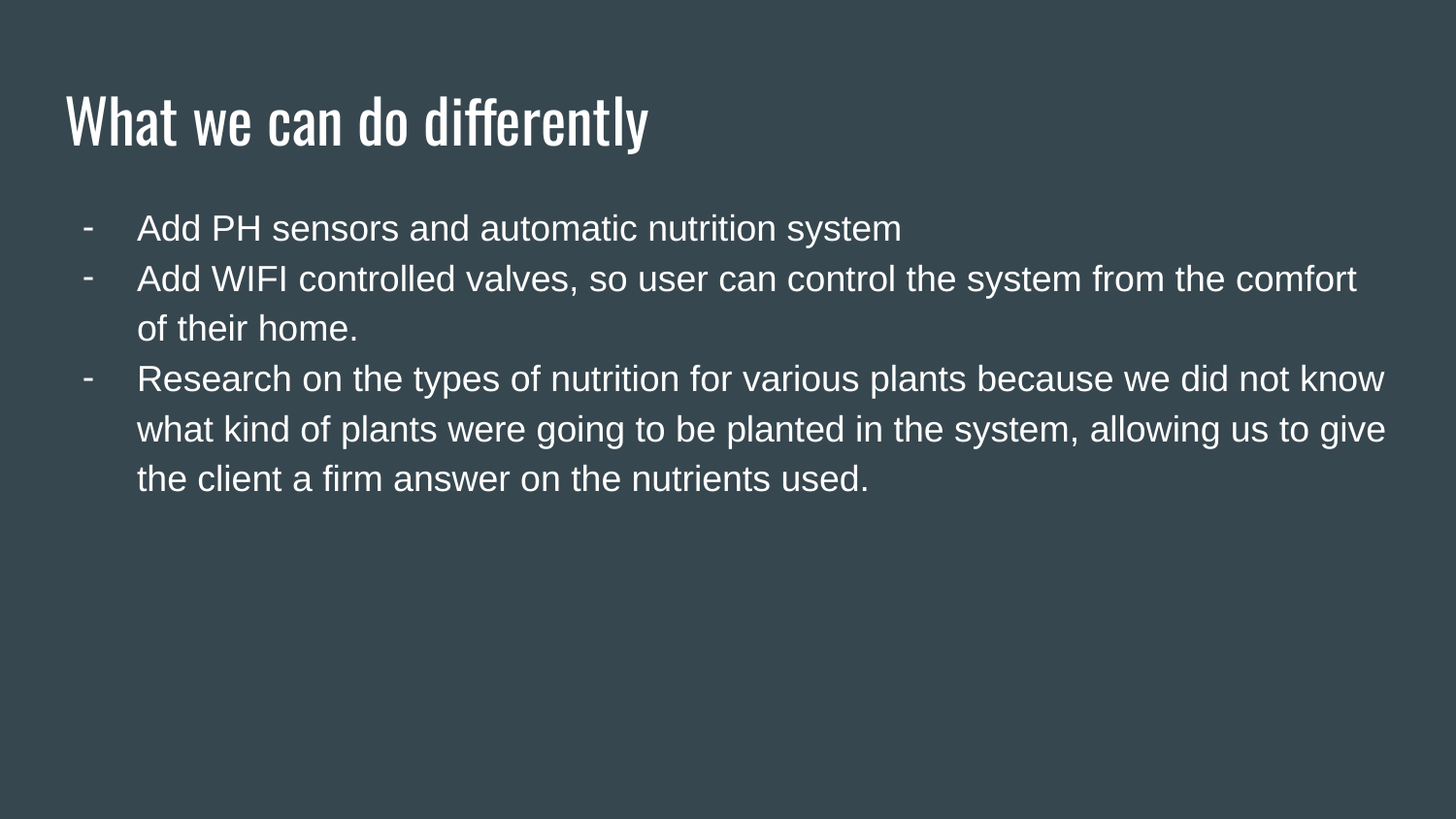

# What we can do differently
Add PH sensors and automatic nutrition system
Add WIFI controlled valves, so user can control the system from the comfort of their home.
Research on the types of nutrition for various plants because we did not know what kind of plants were going to be planted in the system, allowing us to give the client a firm answer on the nutrients used.